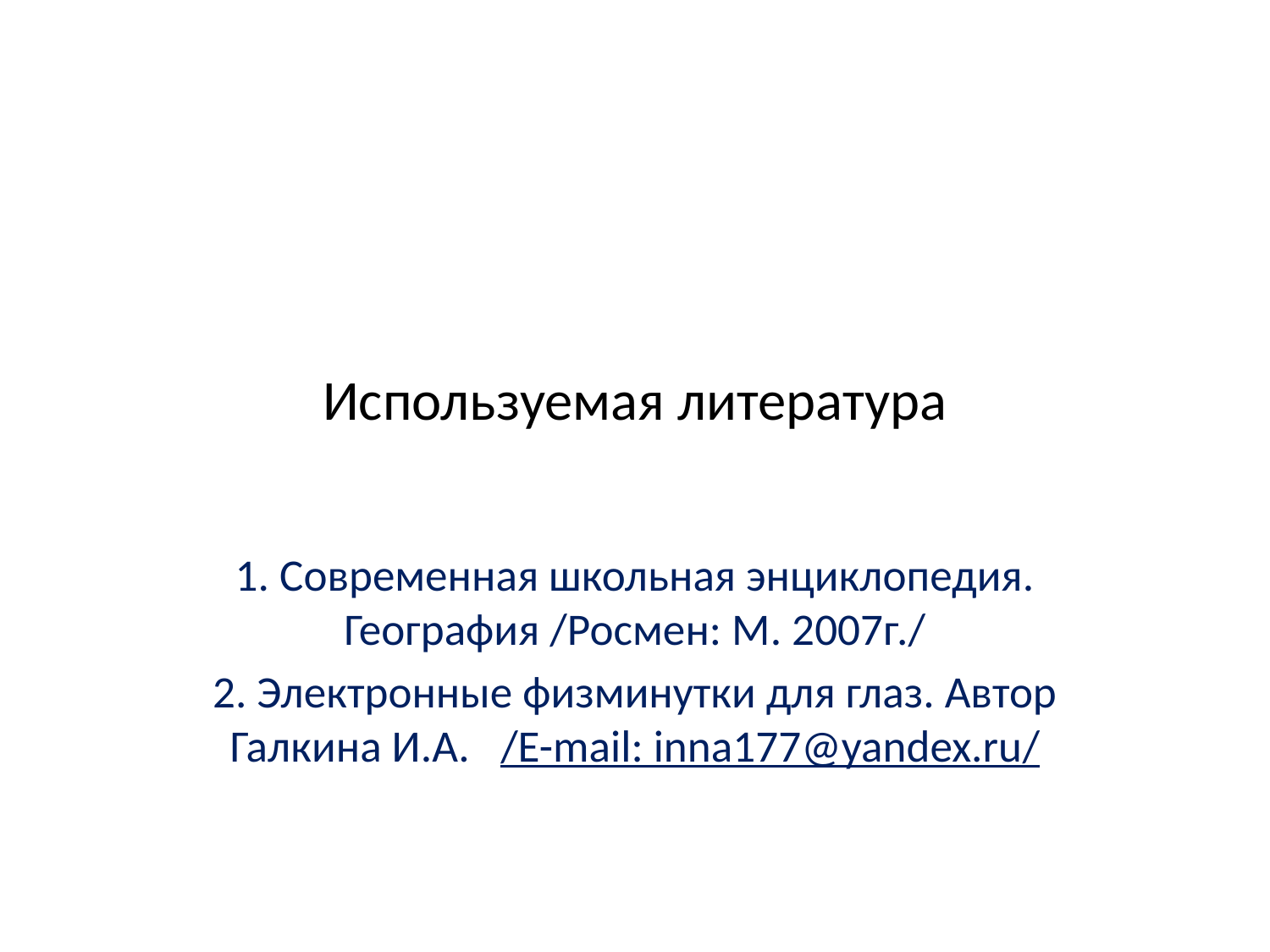

# Используемая литература
1. Современная школьная энциклопедия. География /Росмен: М. 2007г./
2. Электронные физминутки для глаз. Автор Галкина И.А.   /E-mail: inna177@yandex.ru/